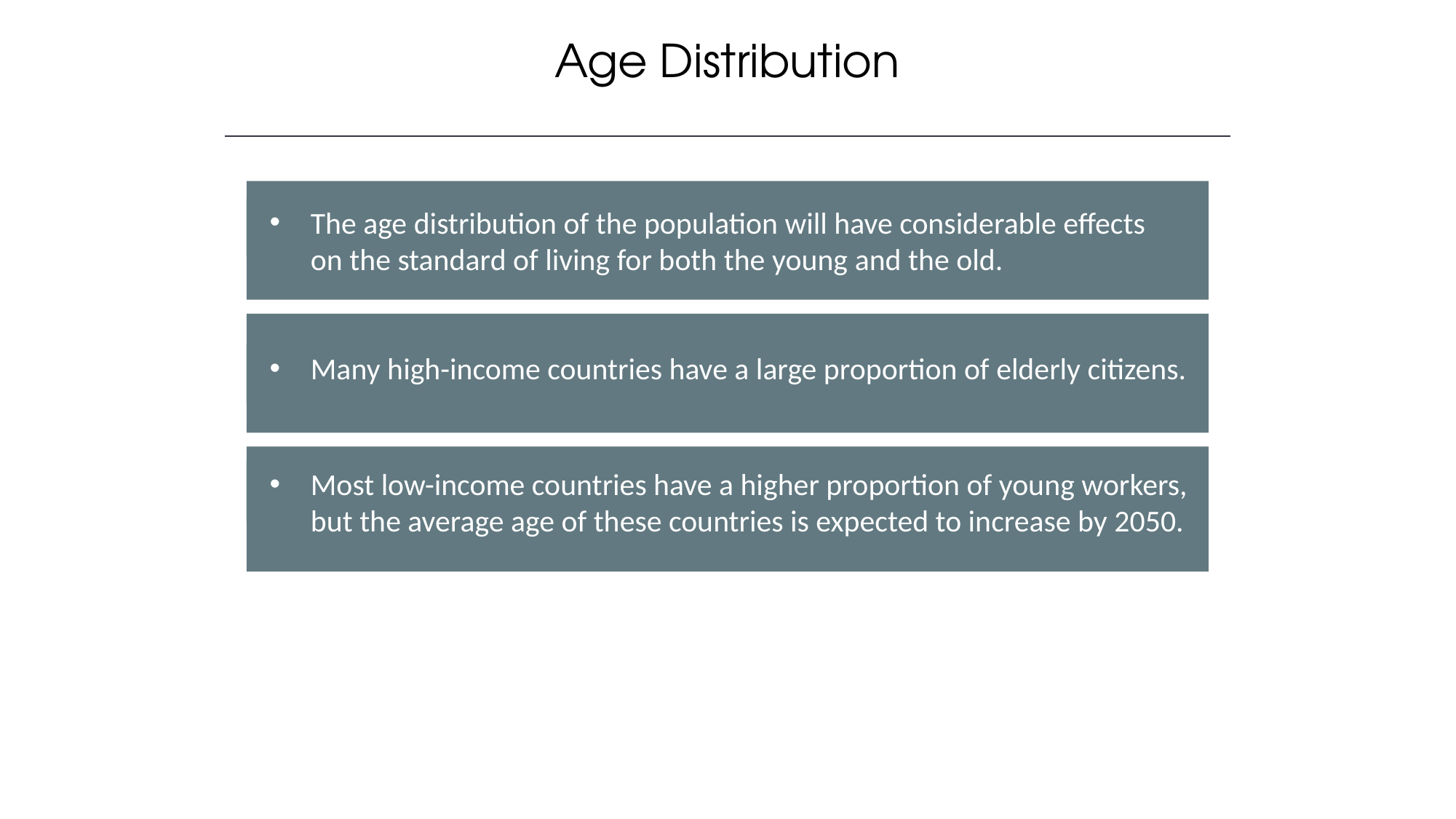

Age Distribution
HAWKES LEARNING

The age distribution of the population will have considerable effects on the standard of living for both the young and the old.

Many high-income countries have a large proportion of elderly citizens.

Most low-income countries have a higher proportion of young workers, but the average age of these countries is expected to increase by 2050.
Both substitution bias and quality/new goods bias tend to overstate the negative impact of inflation on consumers.